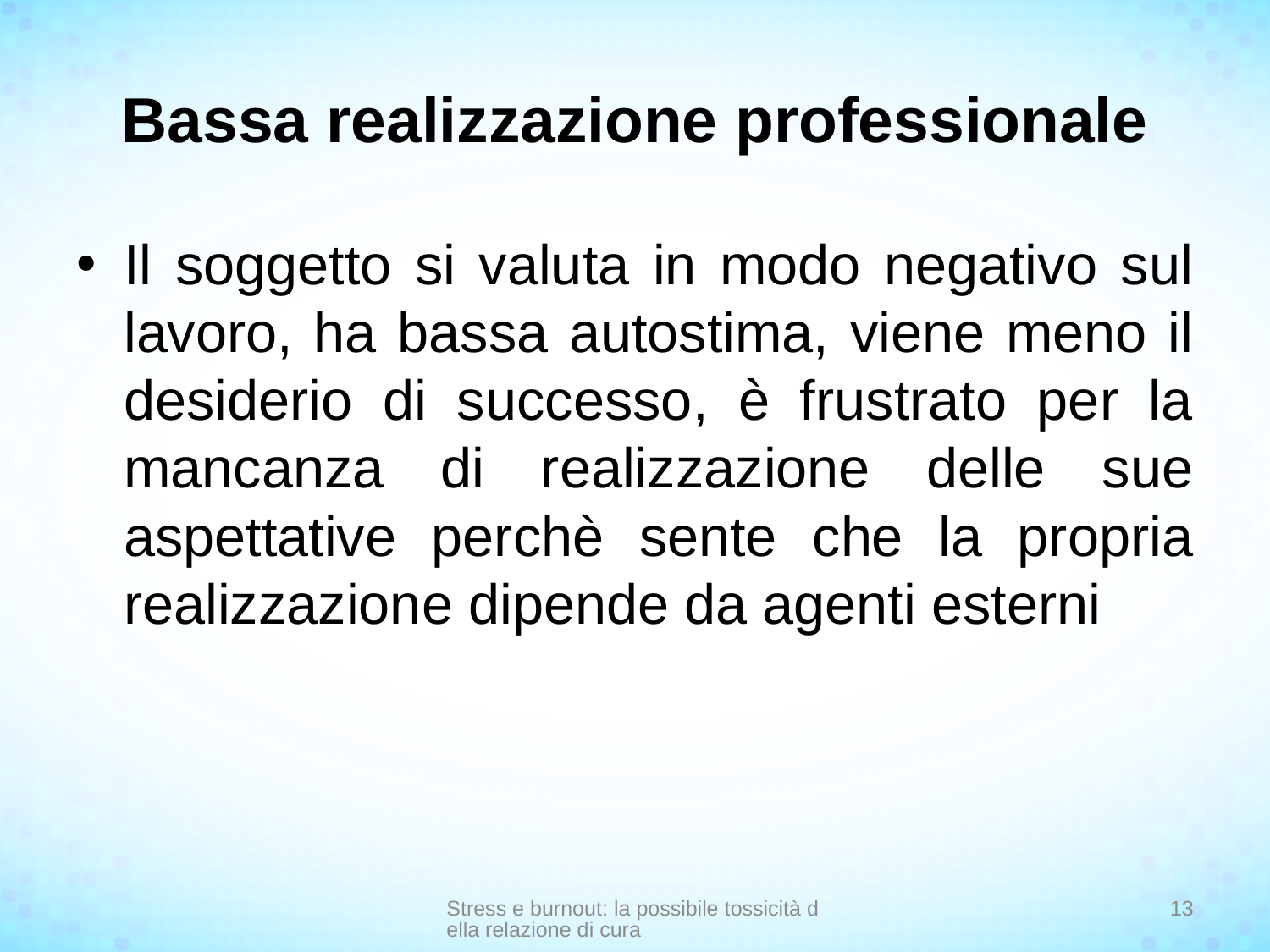

# Bassa realizzazione professionale
Il soggetto si valuta in modo negativo sul lavoro, ha bassa autostima, viene meno il desiderio di successo, è frustrato per la mancanza di realizzazione delle sue aspettative perchè sente che la propria realizzazione dipende da agenti esterni

Stress e burnout: la possibile tossicità della relazione di cura
13